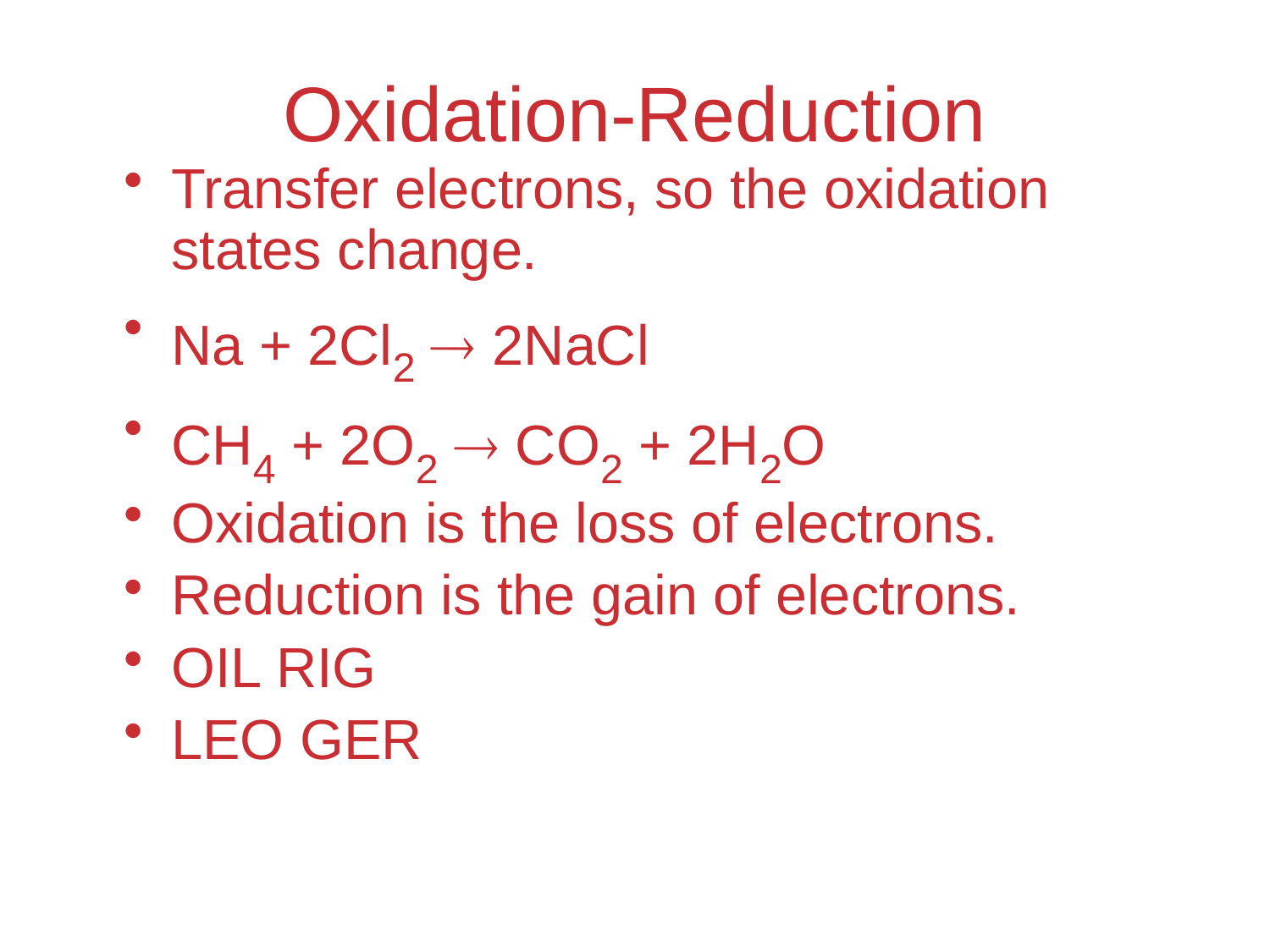

# Oxidation-Reduction
Transfer electrons, so the oxidation states change.
Na + 2Cl2 → 2NaCl
CH4 + 2O2 → CO2 + 2H2O
Oxidation is the loss of electrons.
Reduction is the gain of electrons.
OIL RIG
LEO GER